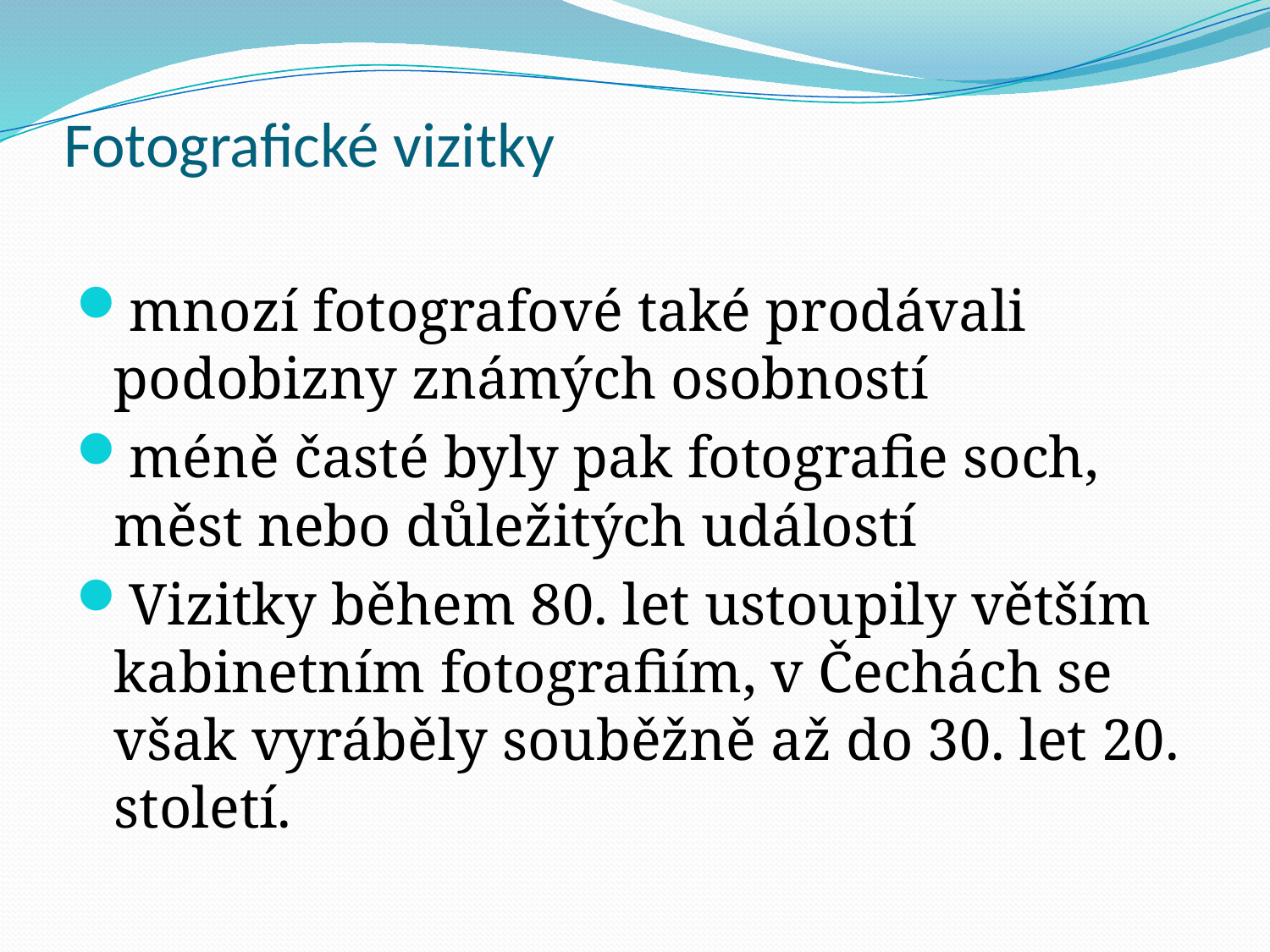

# Fotografické vizitky
mnozí fotografové také prodávali podobizny známých osobností
méně časté byly pak fotografie soch, měst nebo důležitých událostí
Vizitky během 80. let ustoupily větším kabinetním fotografiím, v Čechách se však vyráběly souběžně až do 30. let 20. století.